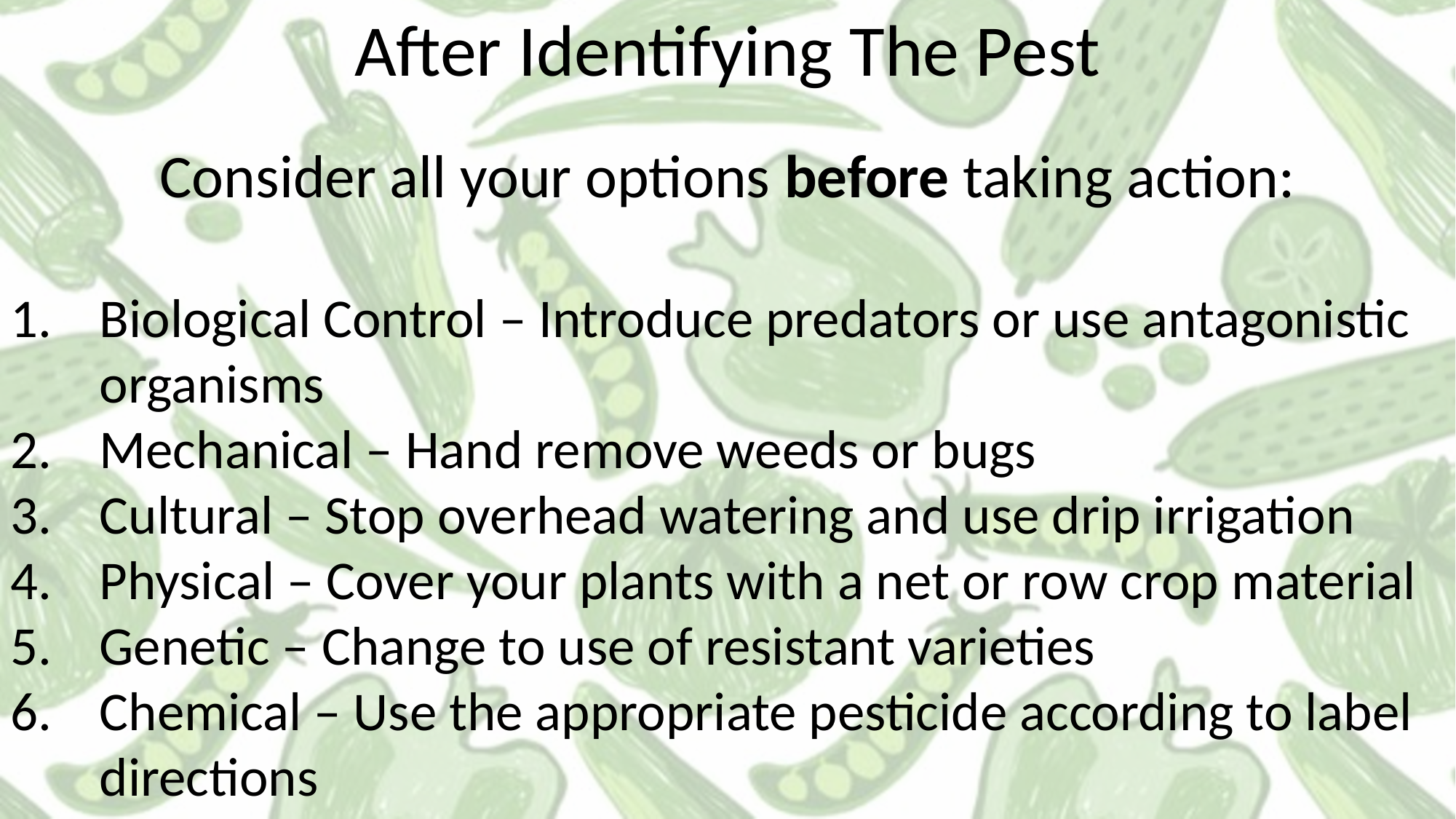

After Identifying The Pest
Consider all your options before taking action:

Biological Control – Introduce predators or use antagonistic organisms
Mechanical – Hand remove weeds or bugs
Cultural – Stop overhead watering and use drip irrigation
Physical – Cover your plants with a net or row crop material
Genetic – Change to use of resistant varieties
Chemical – Use the appropriate pesticide according to label directions